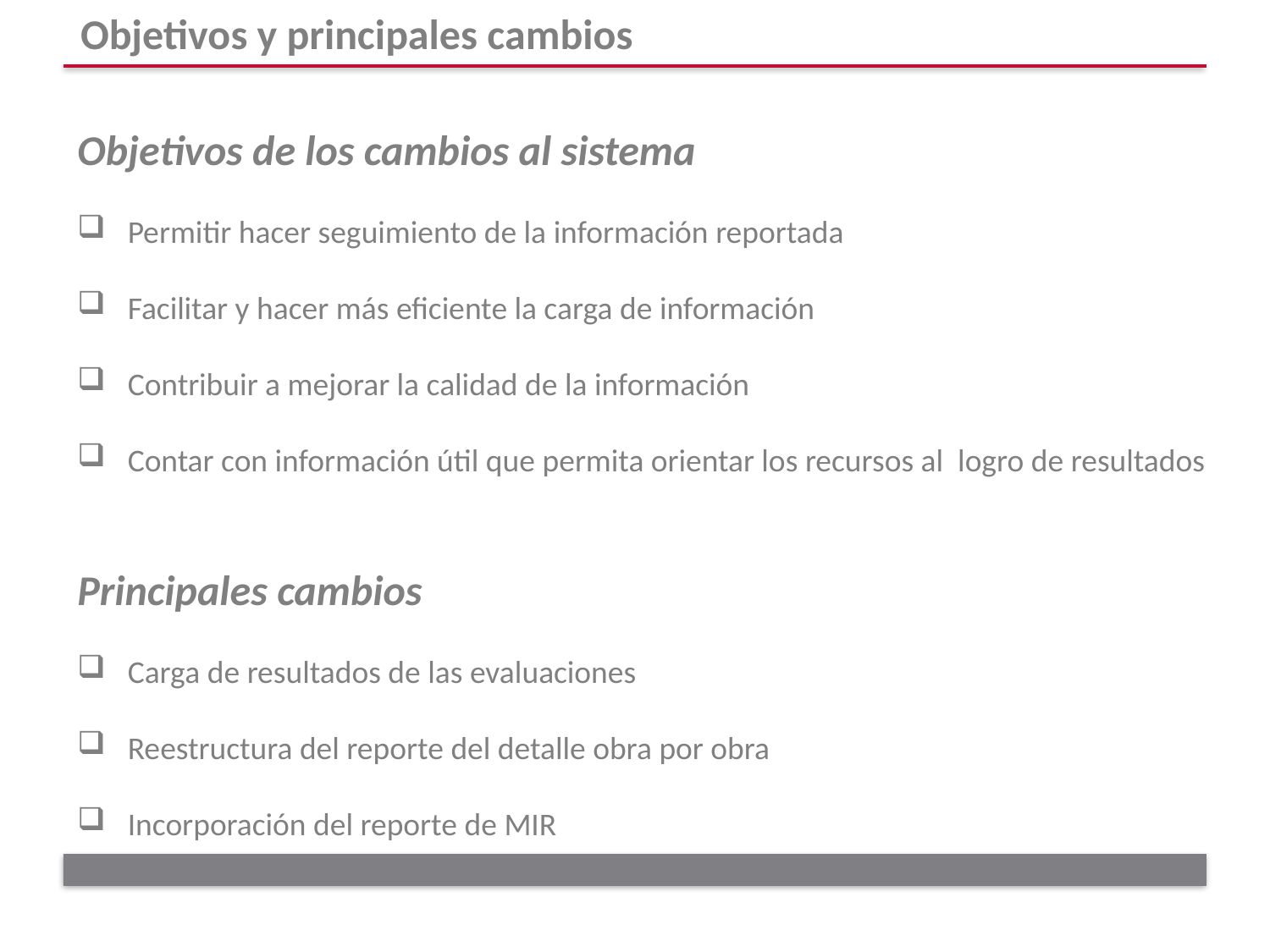

Objetivos y principales cambios
Objetivos de los cambios al sistema
Permitir hacer seguimiento de la información reportada
Facilitar y hacer más eficiente la carga de información
Contribuir a mejorar la calidad de la información
Contar con información útil que permita orientar los recursos al  logro de resultados

Principales cambios
Carga de resultados de las evaluaciones
Reestructura del reporte del detalle obra por obra
Incorporación del reporte de MIR